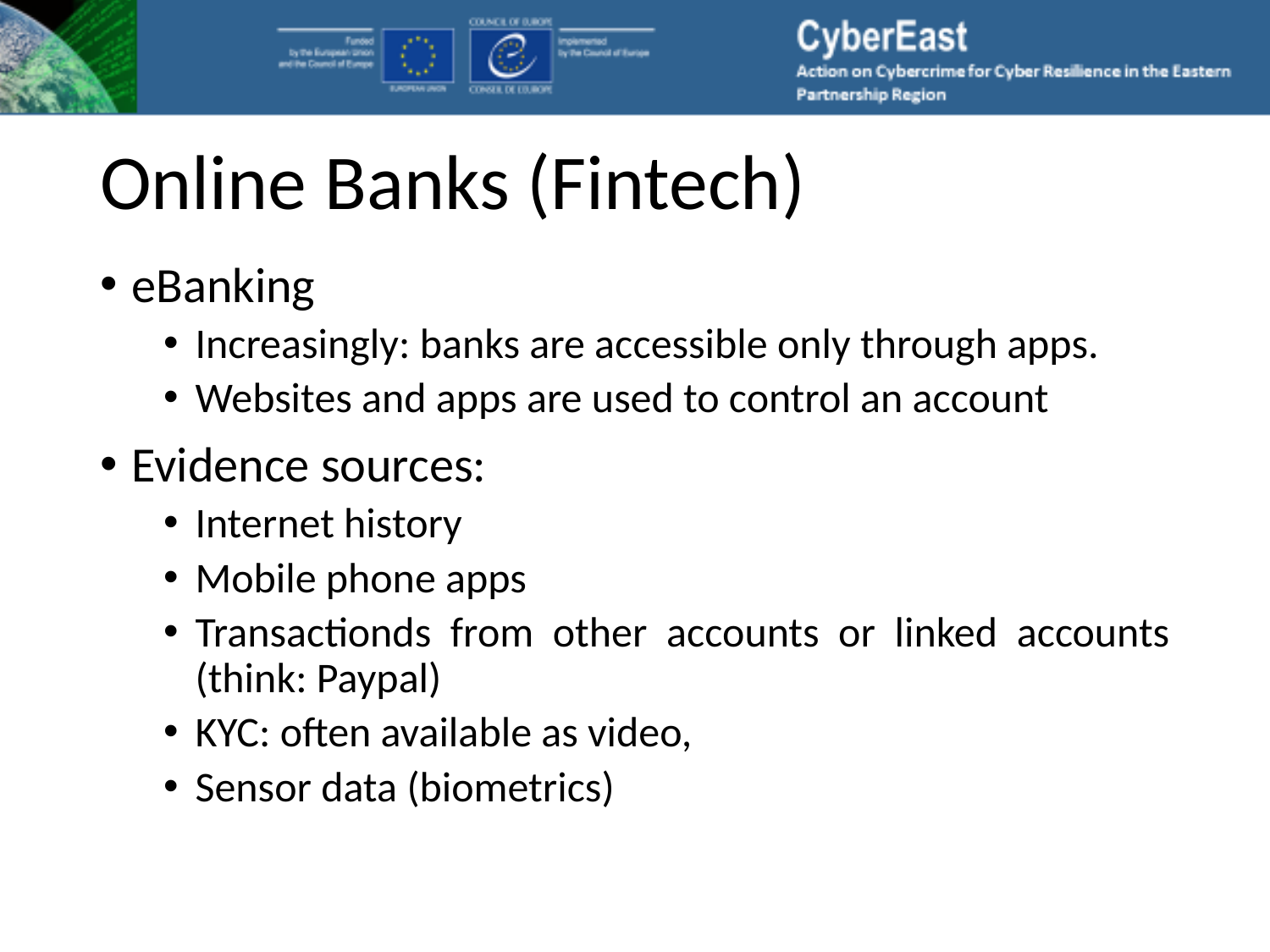

# Online Banks (Fintech)
eBanking
Increasingly: banks are accessible only through apps.
Websites and apps are used to control an account
Evidence sources:
Internet history
Mobile phone apps
Transactionds from other accounts or linked accounts (think: Paypal)
KYC: often available as video,
Sensor data (biometrics)